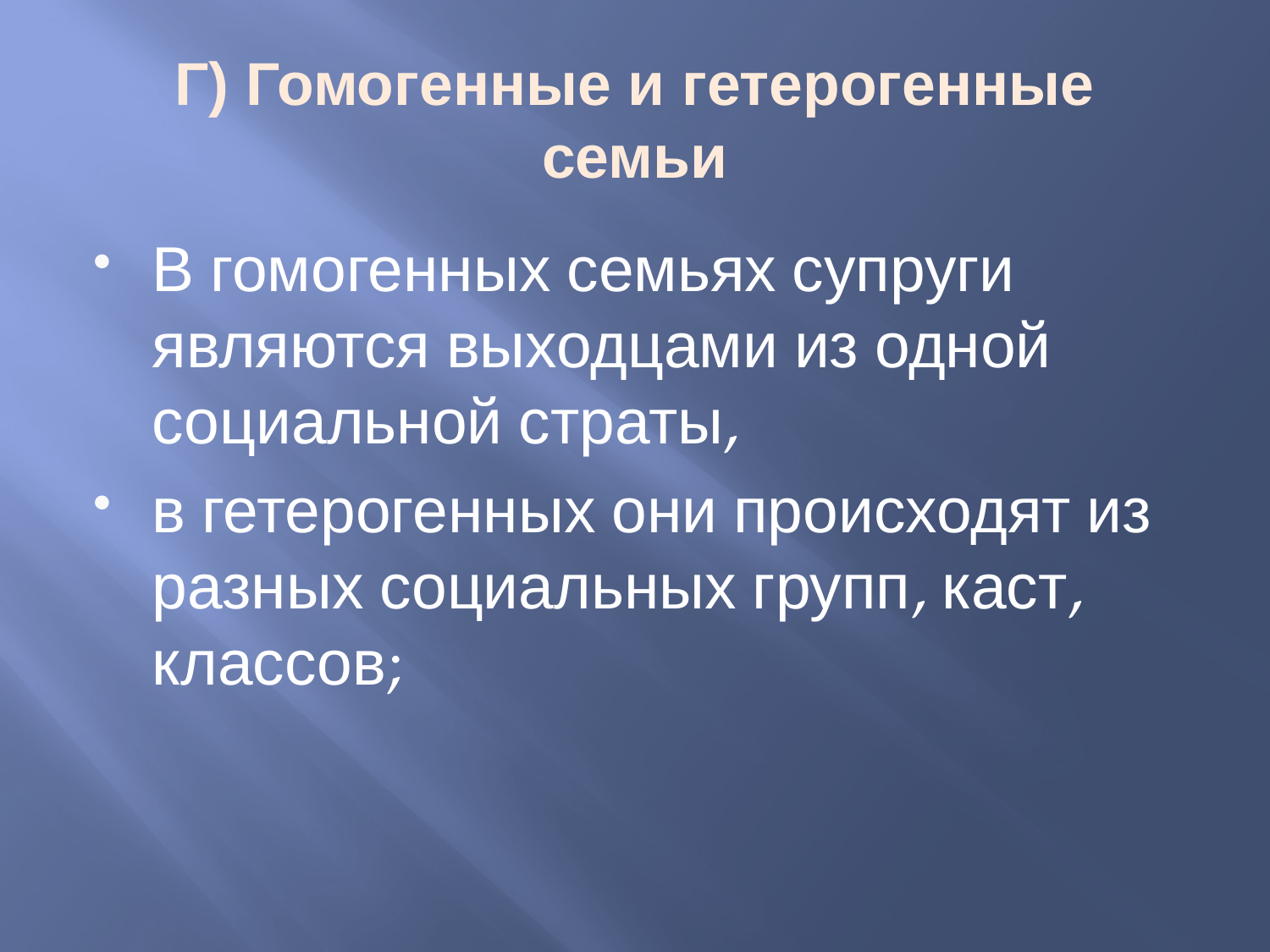

# Г) Гомогенные и гетерогенные семьи
В гомогенных семьях супруги являются выходцами из одной социальной страты,
в гетерогенных они происходят из разных социальных групп, каст, классов;